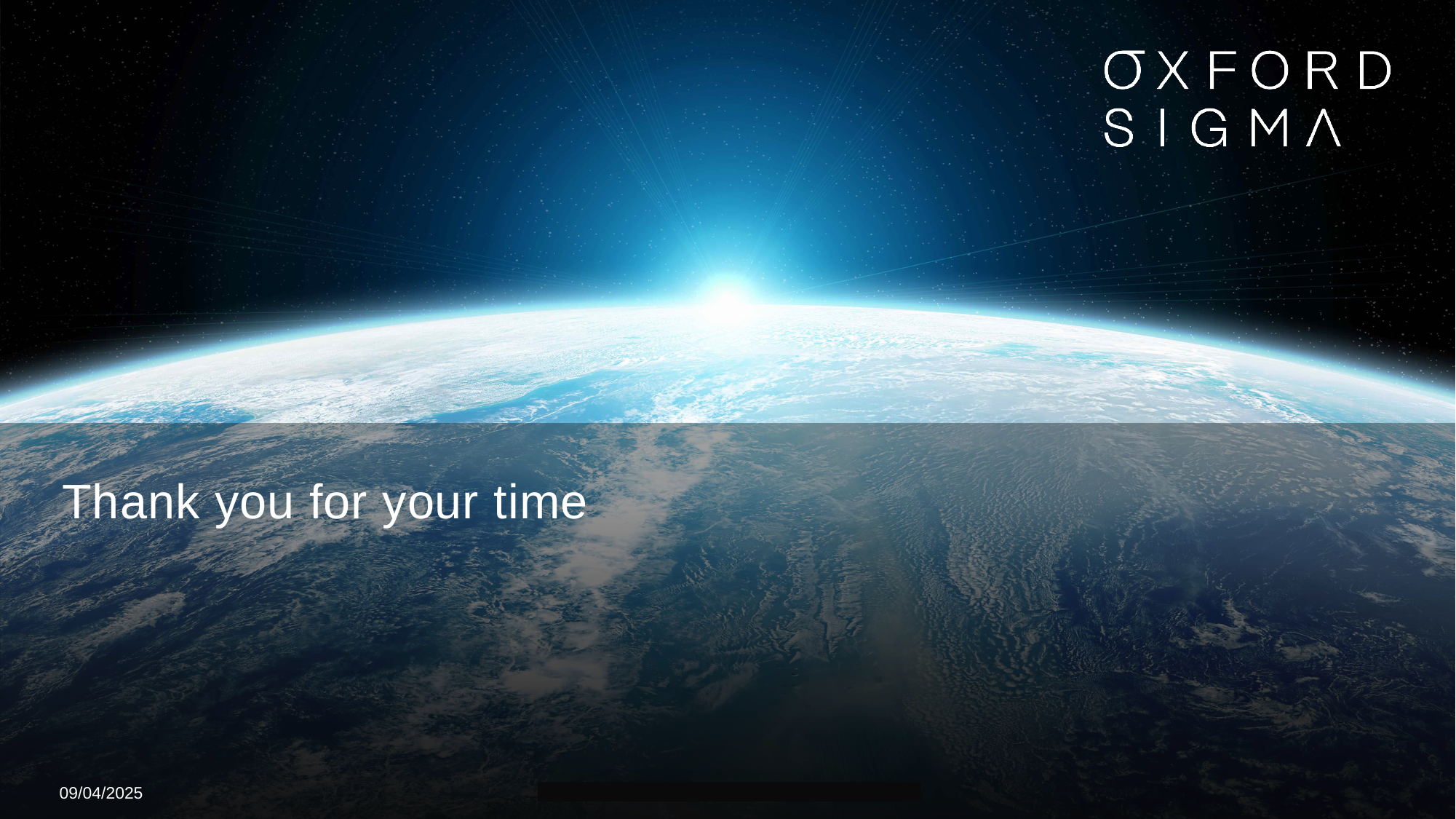

# Thank you for your time

09/04/2025